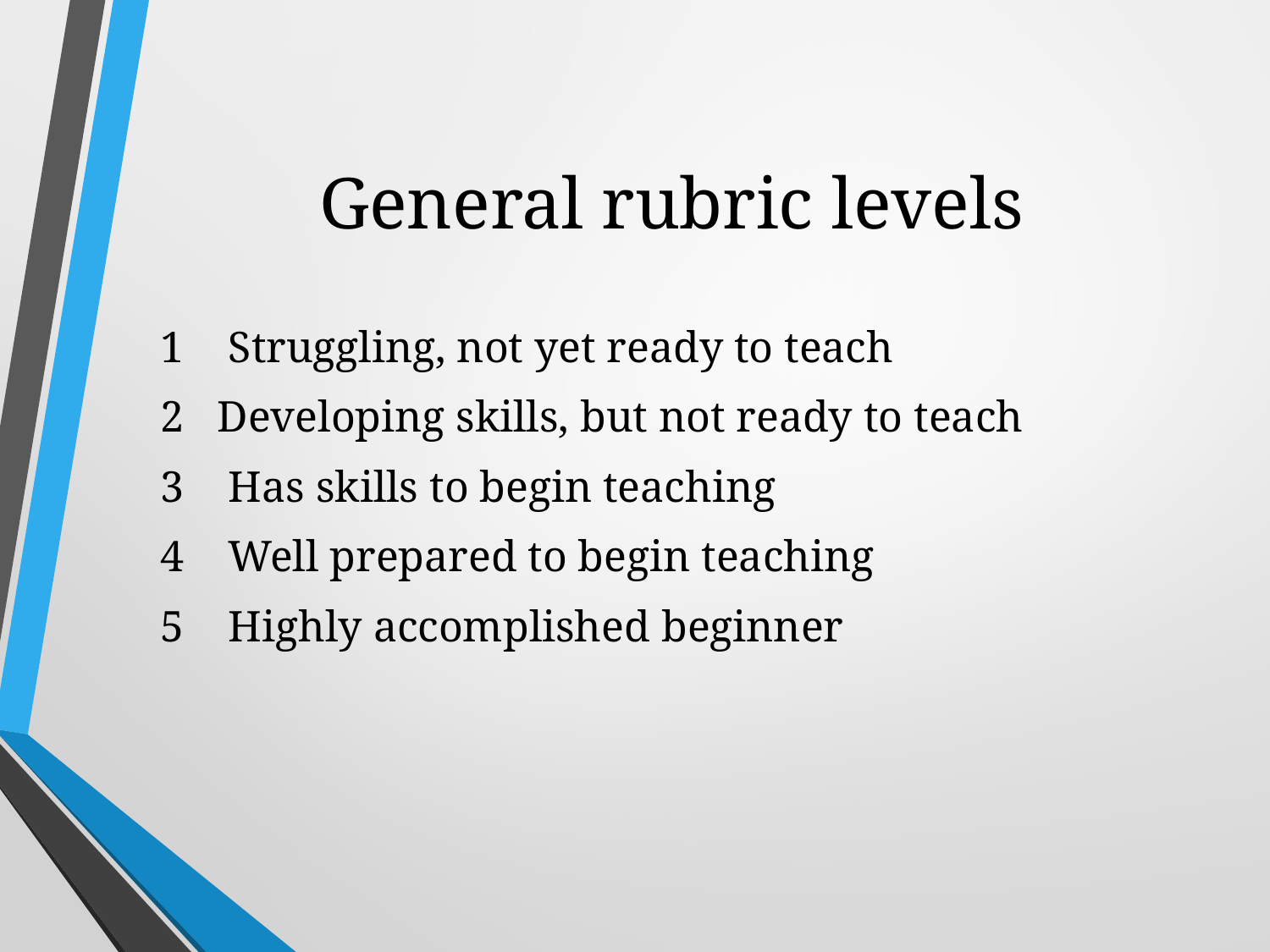

# General rubric levels
1    Struggling, not yet ready to teach
2   Developing skills, but not ready to teach
3    Has skills to begin teaching
4    Well prepared to begin teaching
5    Highly accomplished beginner